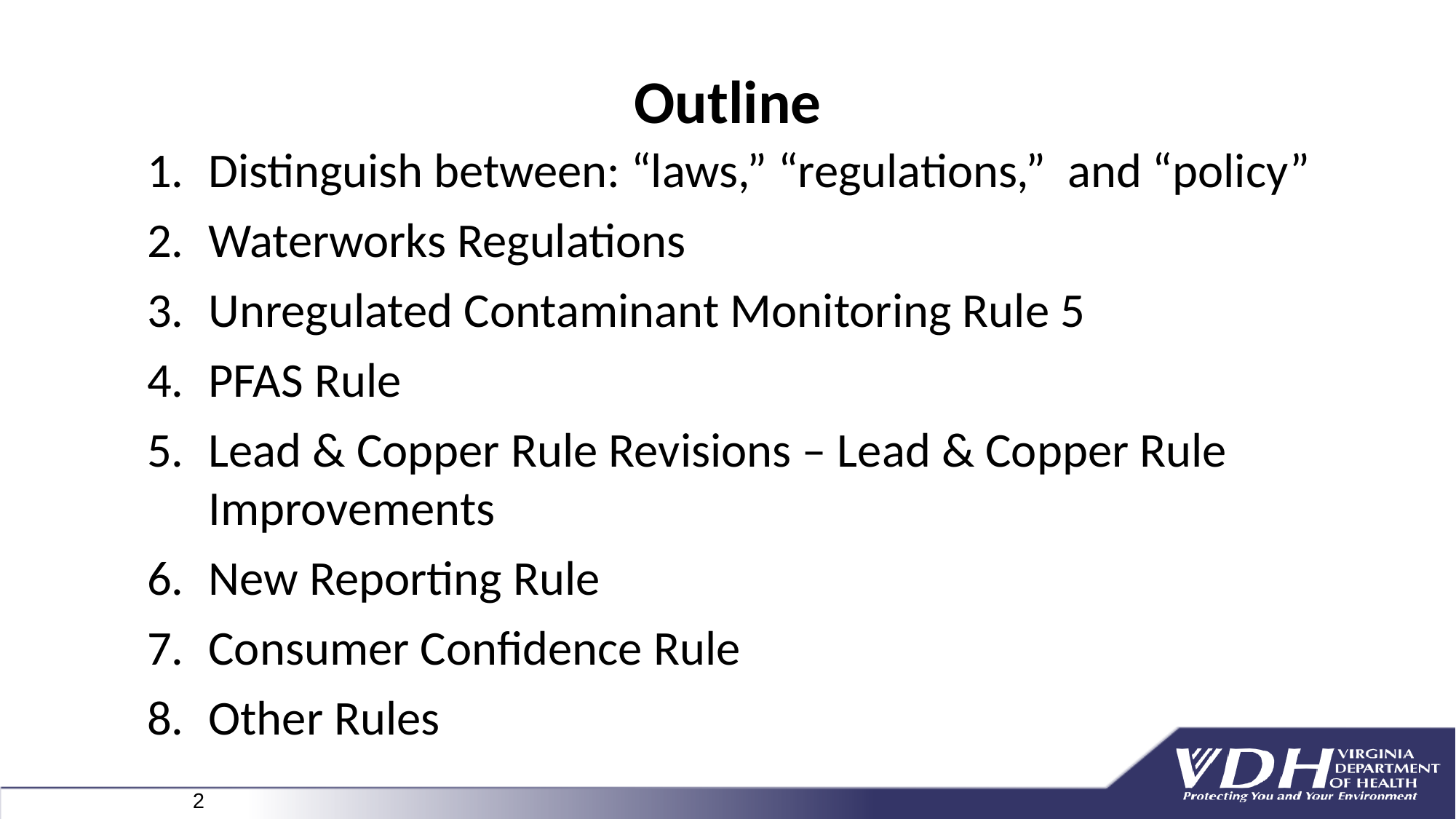

# Outline
Distinguish between: “laws,” “regulations,”  and “policy”
Waterworks Regulations
Unregulated Contaminant Monitoring Rule 5
PFAS Rule
Lead & Copper Rule Revisions – Lead & Copper Rule Improvements
New Reporting Rule
Consumer Confidence Rule
Other Rules
2